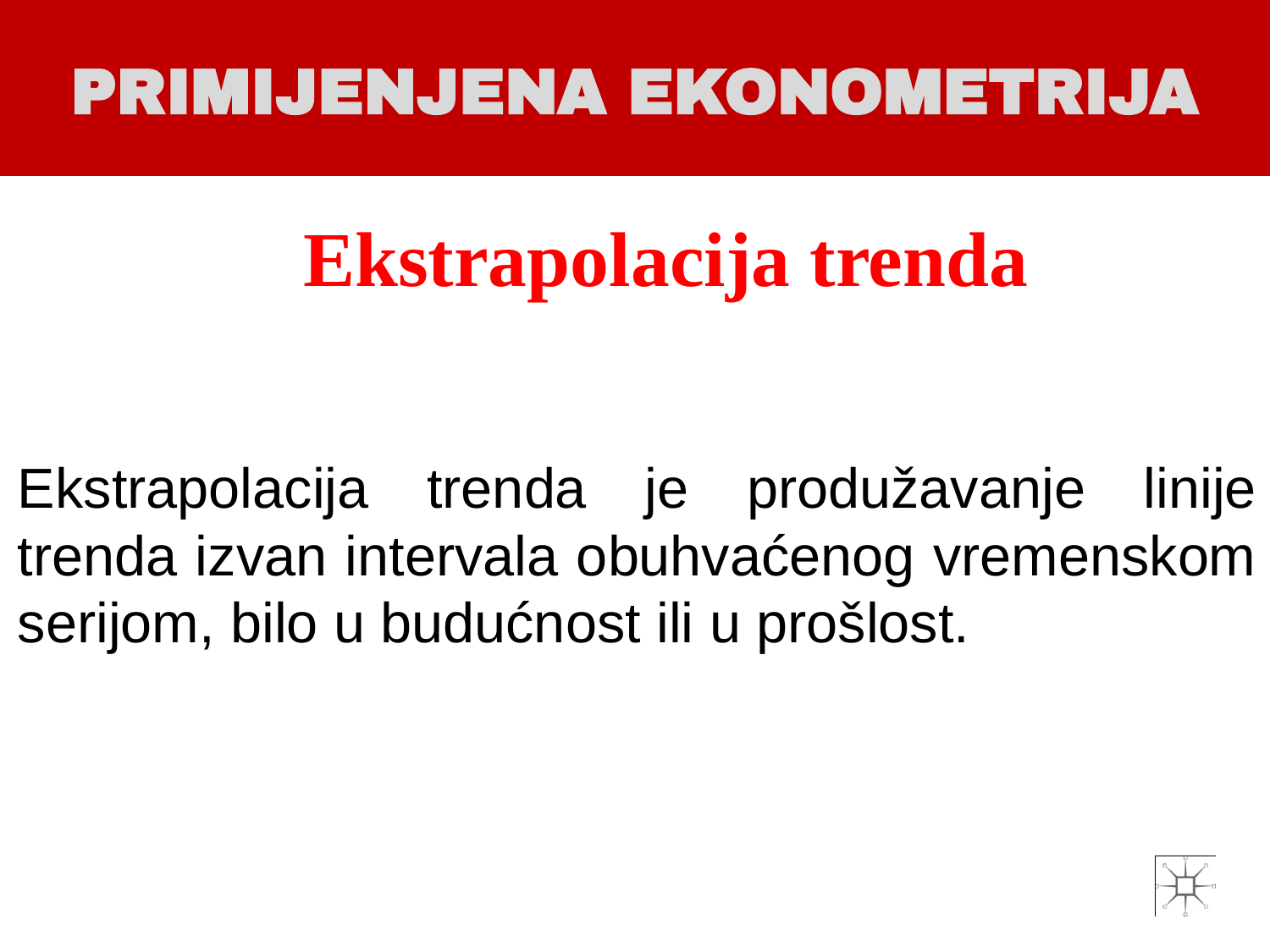

PRIMIJENJENA EKONOMETRIJA
# Ekstrapolacija trenda

Ekstrapolacija trenda je produžavanje linije trenda izvan intervala obuhvaćenog vremenskom serijom, bilo u budućnost ili u prošlost.